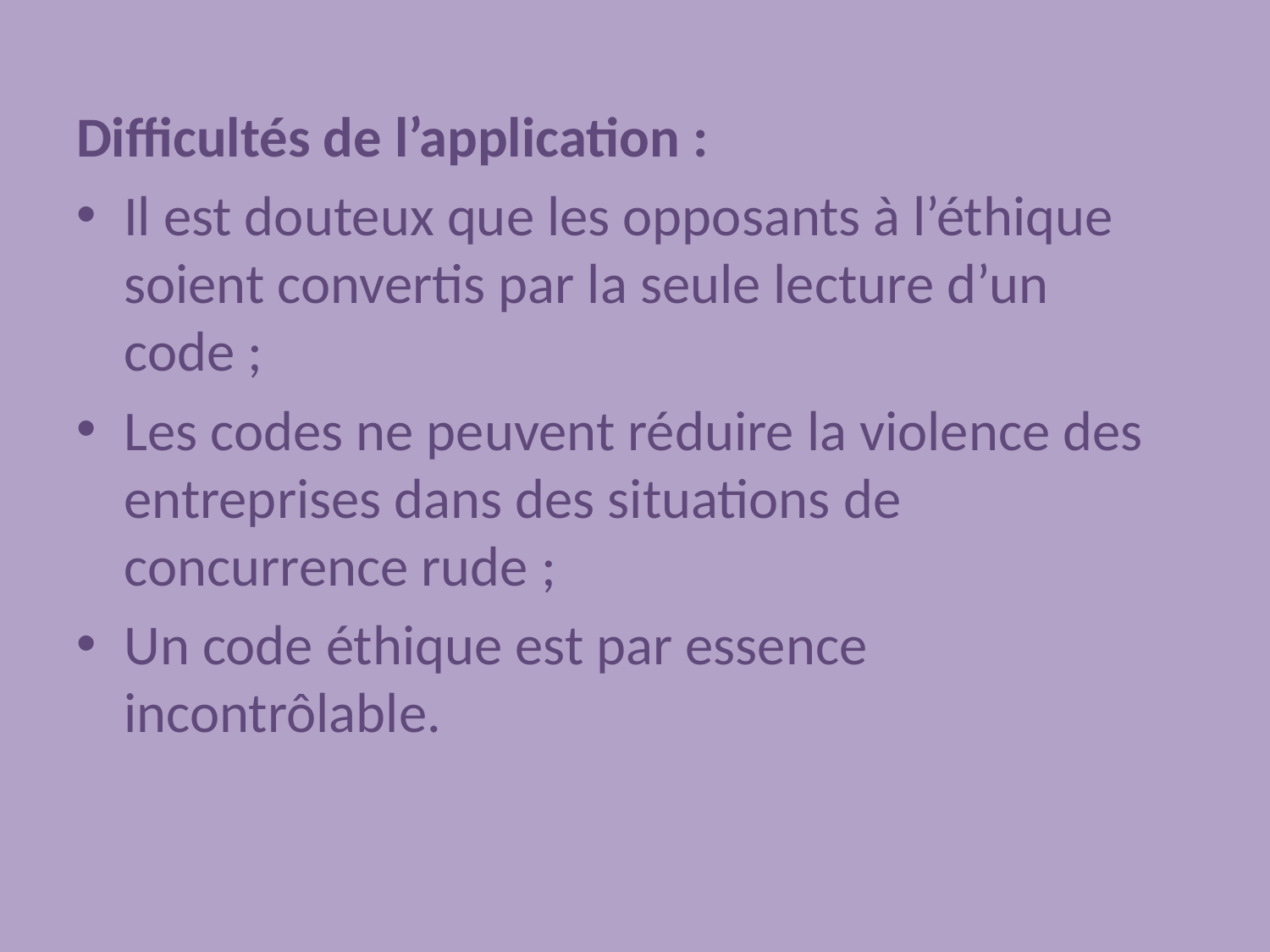

Difficultés de l’application :
Il est douteux que les opposants à l’éthique soient convertis par la seule lecture d’un code ;
Les codes ne peuvent réduire la violence des entreprises dans des situations de concurrence rude ;
Un code éthique est par essence incontrôlable.